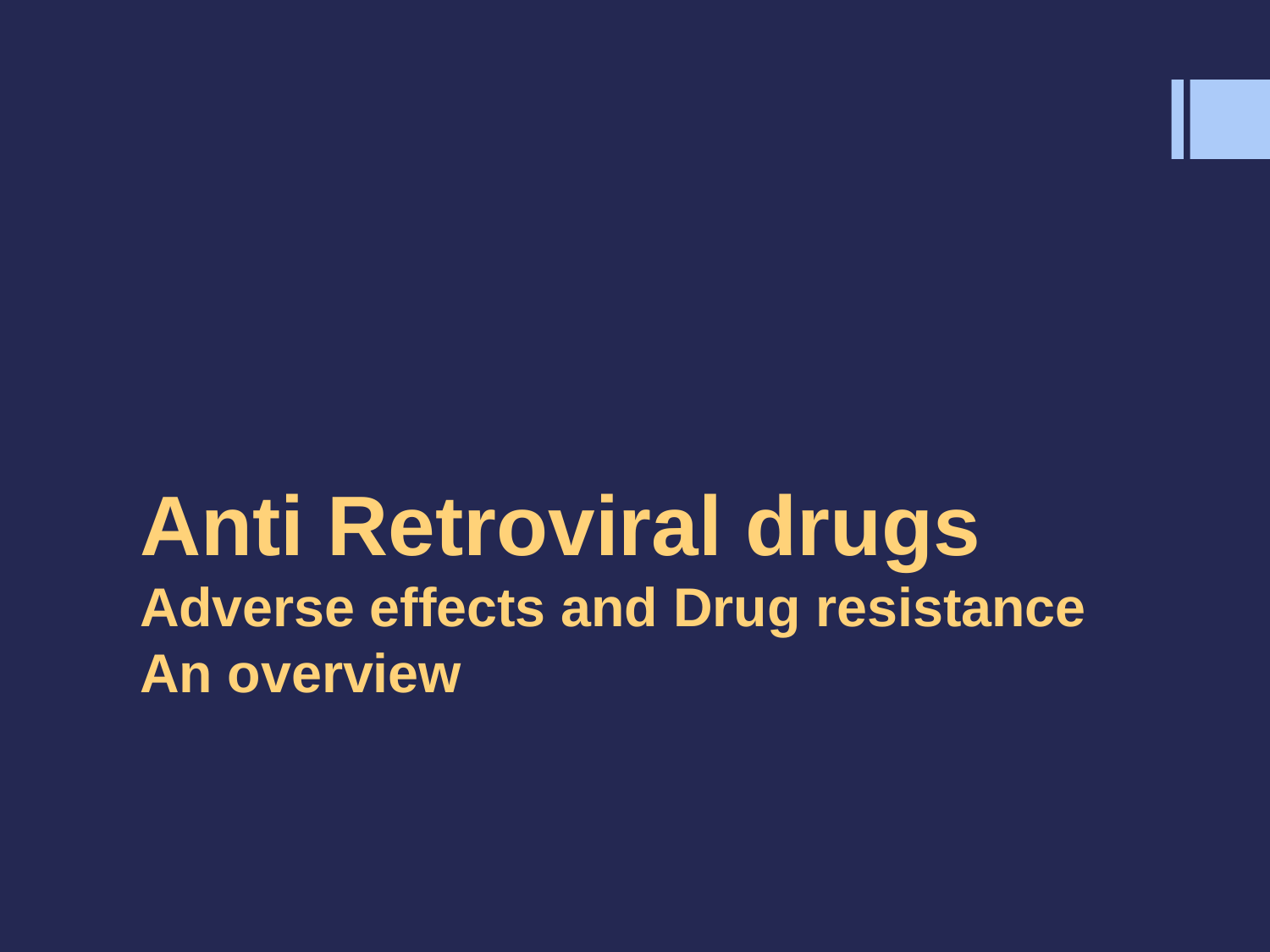

# Anti Retroviral drugs Adverse effects and Drug resistance An overview